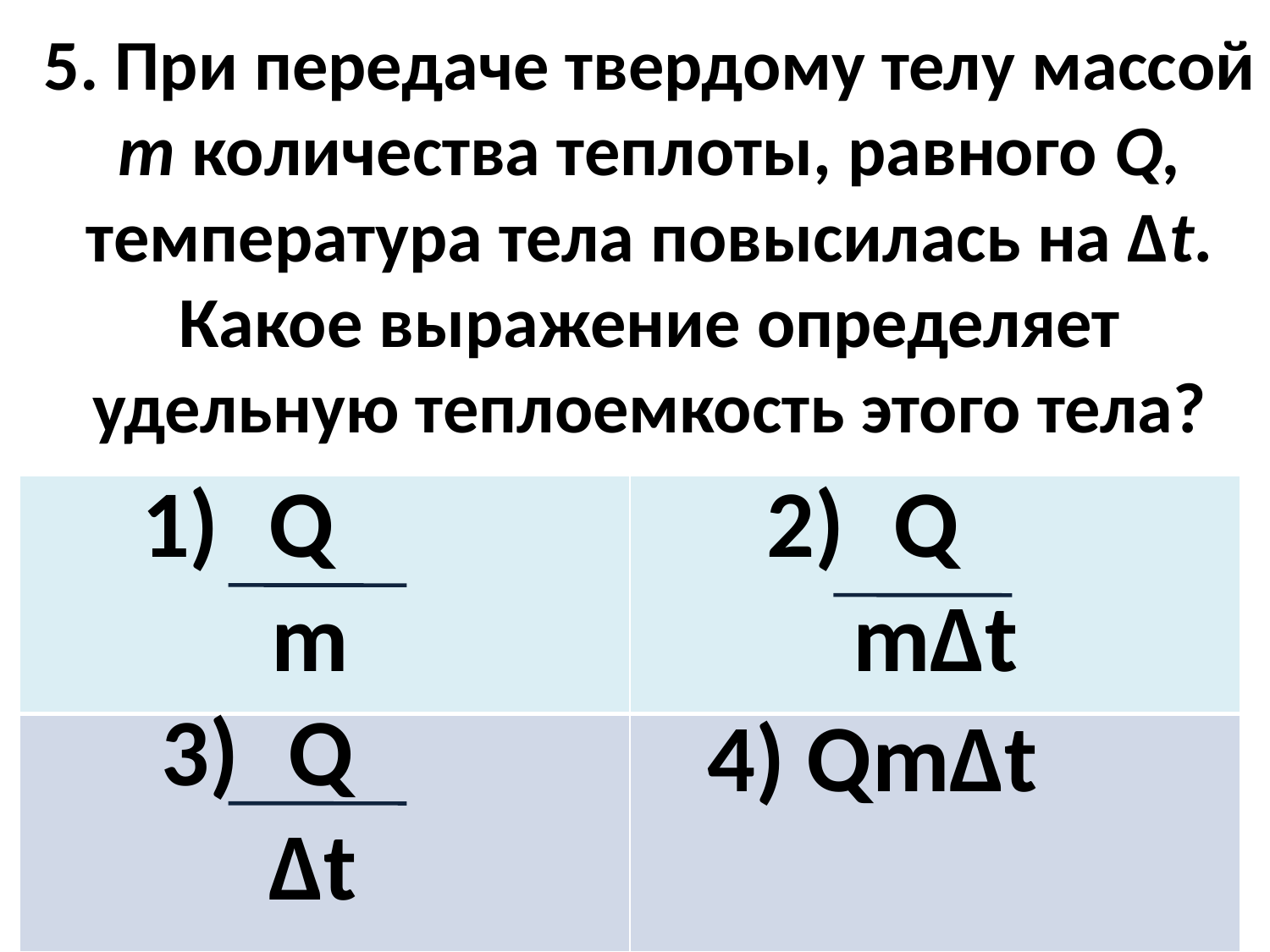

# 5. При передаче твердому телу массой m количества теплоты, равного Q, температура тела повысилась на ∆t. Какое выражение определяет удельную теплоемкость этого тела?
Q
      m
Q
    m∆t
|  |  |
| --- | --- |
|  | 4) Qm∆t |
Q
     ∆t